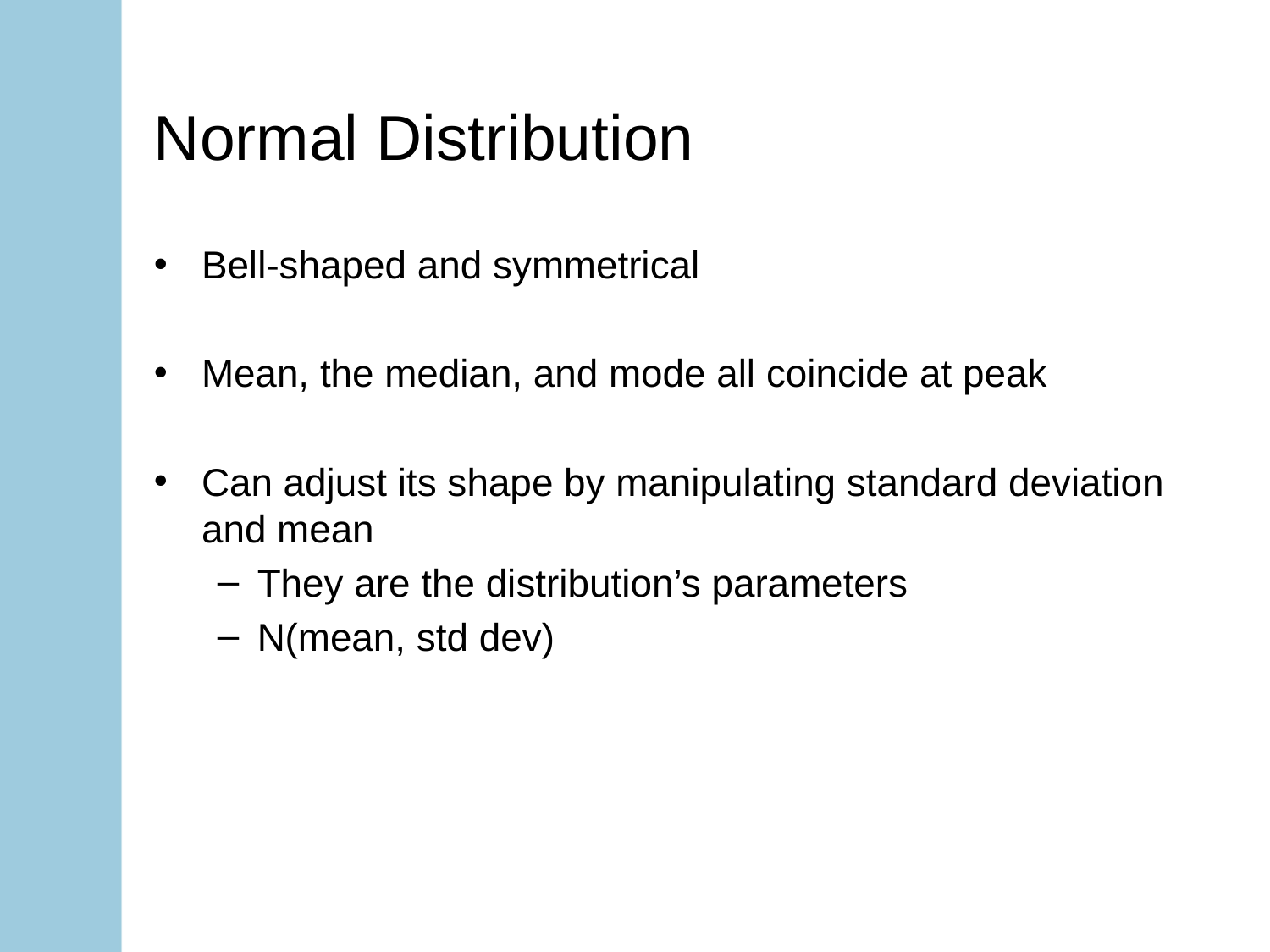

# Normal Distribution
Bell-shaped and symmetrical

Mean, the median, and mode all coincide at peak

Can adjust its shape by manipulating standard deviation and mean
They are the distribution’s parameters
N(mean, std dev)